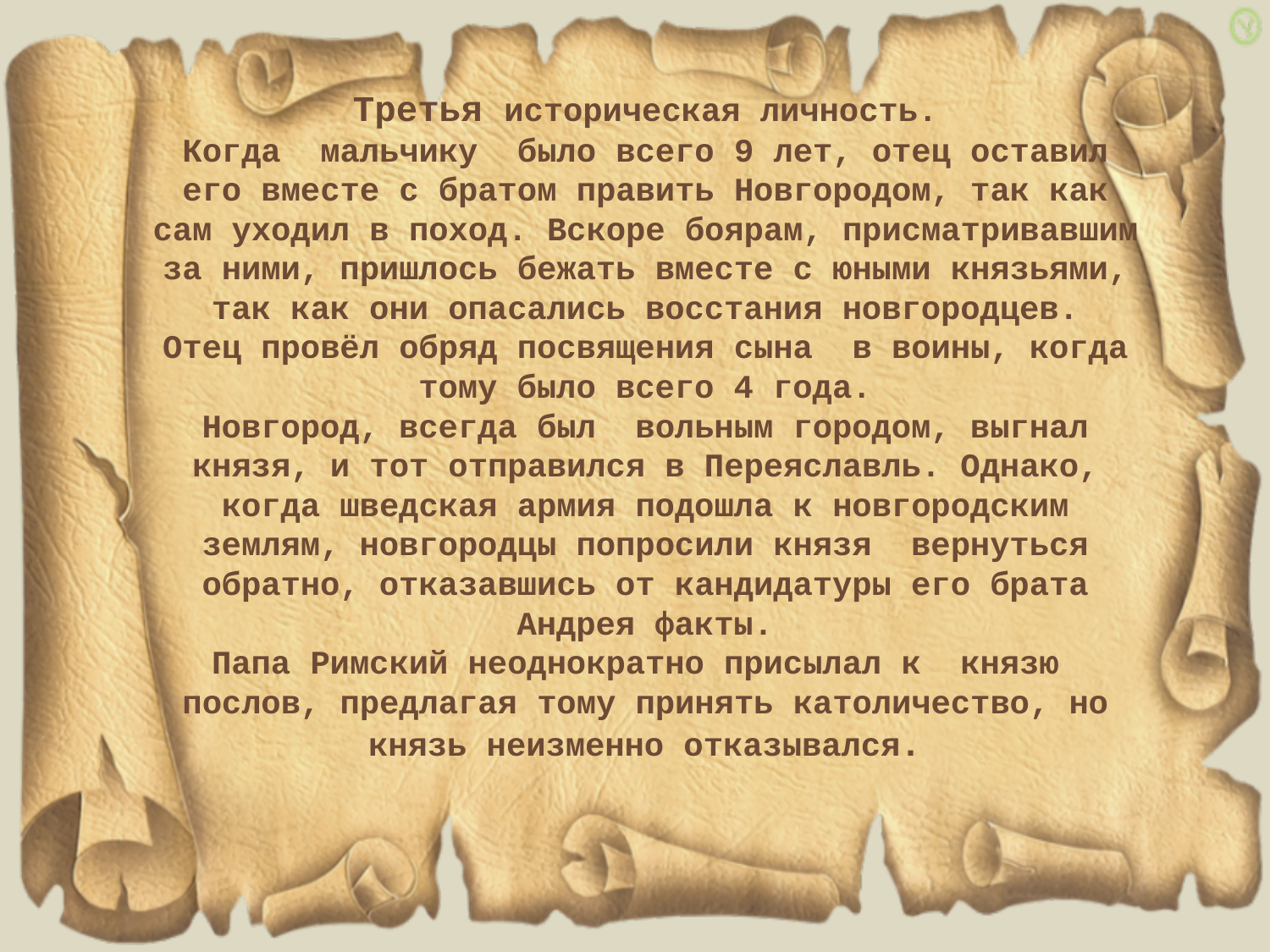

# Третья историческая личность. Когда  мальчику  было всего 9 лет, отец оставил его вместе с братом править Новгородом, так как сам уходил в поход. Вскоре боярам, присматривавшим за ними, пришлось бежать вместе с юными князьями, так как они опасались восстания новгородцев. Отец провёл обряд посвящения сына  в воины, когда тому было всего 4 года. Новгород, всегда был  вольным городом, выгнал князя, и тот отправился в Переяславль. Однако, когда шведская армия подошла к новгородским землям, новгородцы попросили князя  вернуться обратно, отказавшись от кандидатуры его брата Андрея факты. Папа Римский неоднократно присылал к  князю  послов, предлагая тому принять католичество, но князь неизменно отказывался.